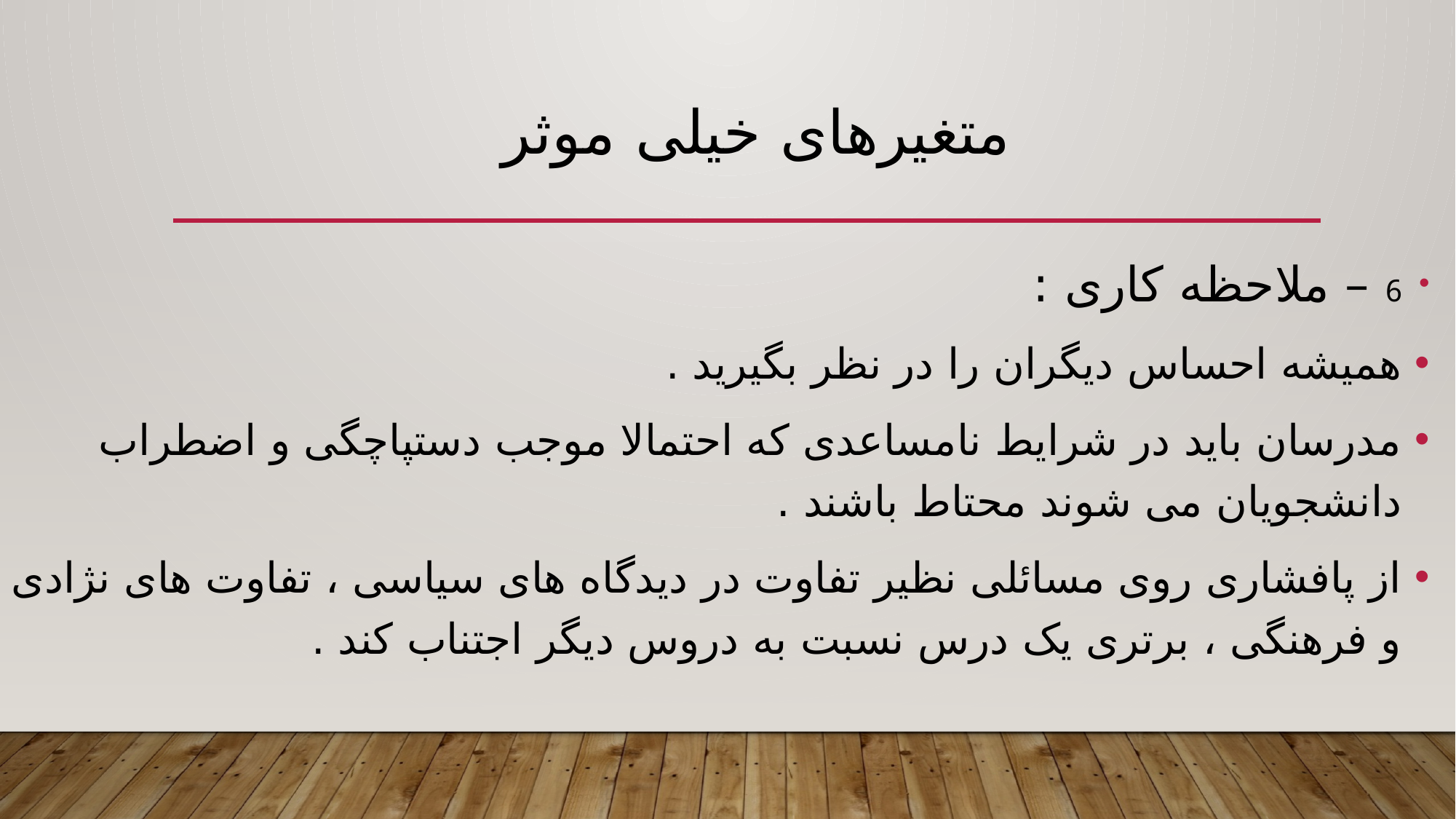

# متغیرهای خیلی موثر
6 – ملاحظه کاری :
همیشه احساس دیگران را در نظر بگیرید .
مدرسان باید در شرایط نامساعدی که احتمالا موجب دستپاچگی و اضطراب دانشجویان می شوند محتاط باشند .
از پافشاری روی مسائلی نظیر تفاوت در دیدگاه های سیاسی ، تفاوت های نژادی و فرهنگی ، برتری یک درس نسبت به دروس دیگر اجتناب کند .